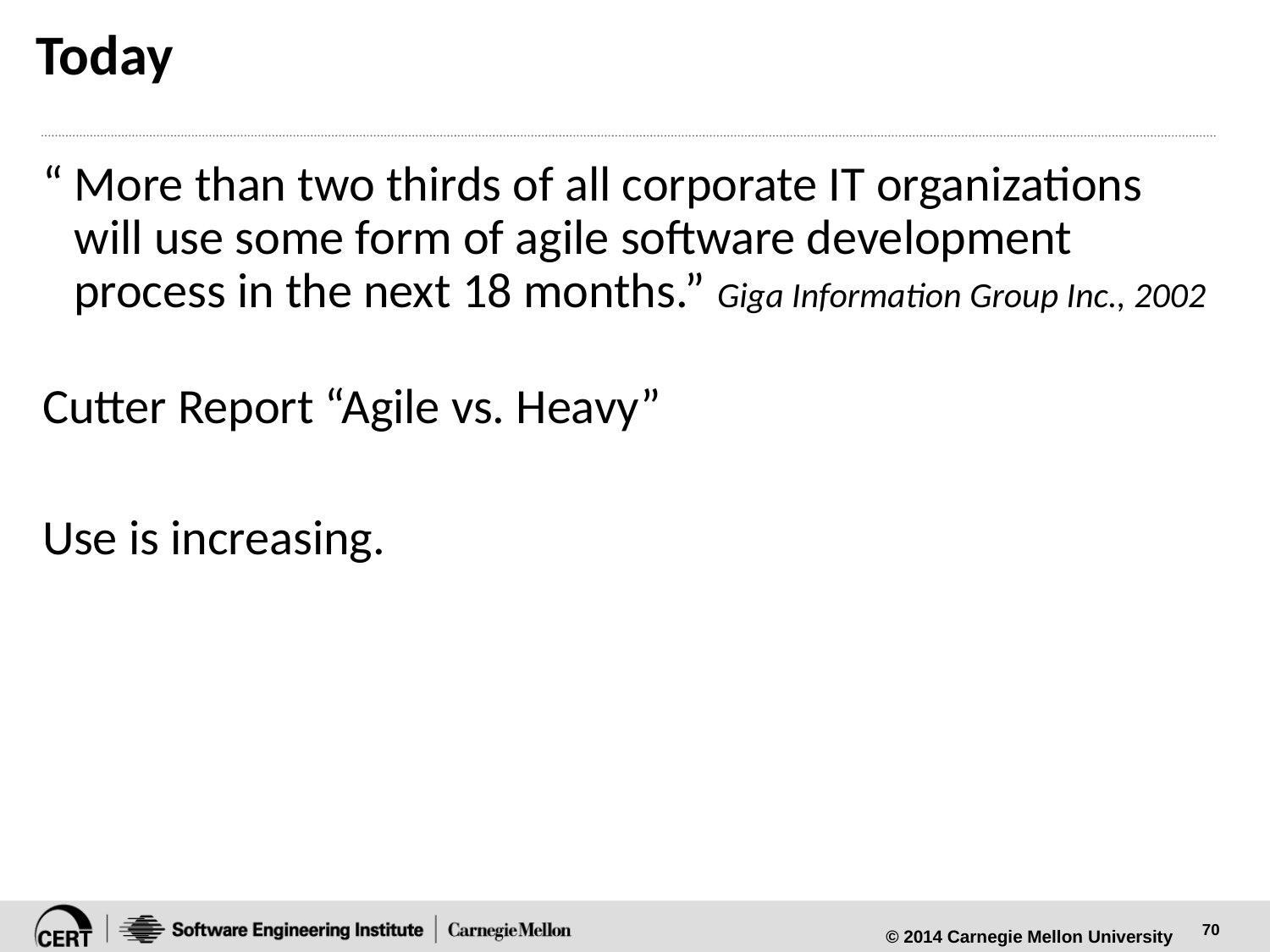

# Today
“ More than two thirds of all corporate IT organizations will use some form of agile software development process in the next 18 months.” Giga Information Group Inc., 2002

Cutter Report “Agile vs. Heavy”

Use is increasing.